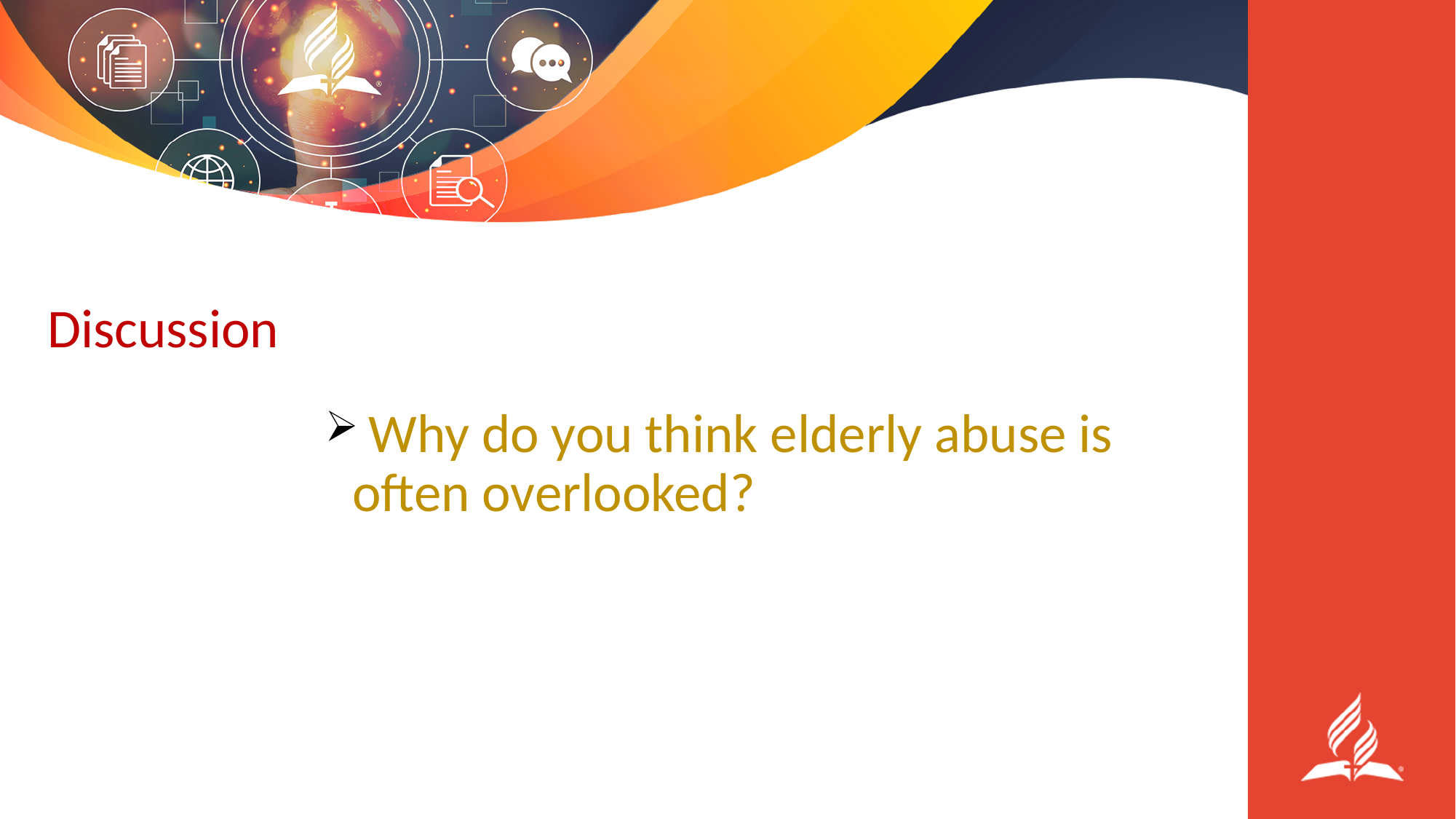

# Discussion

 Why do you think elderly abuse is often overlooked?